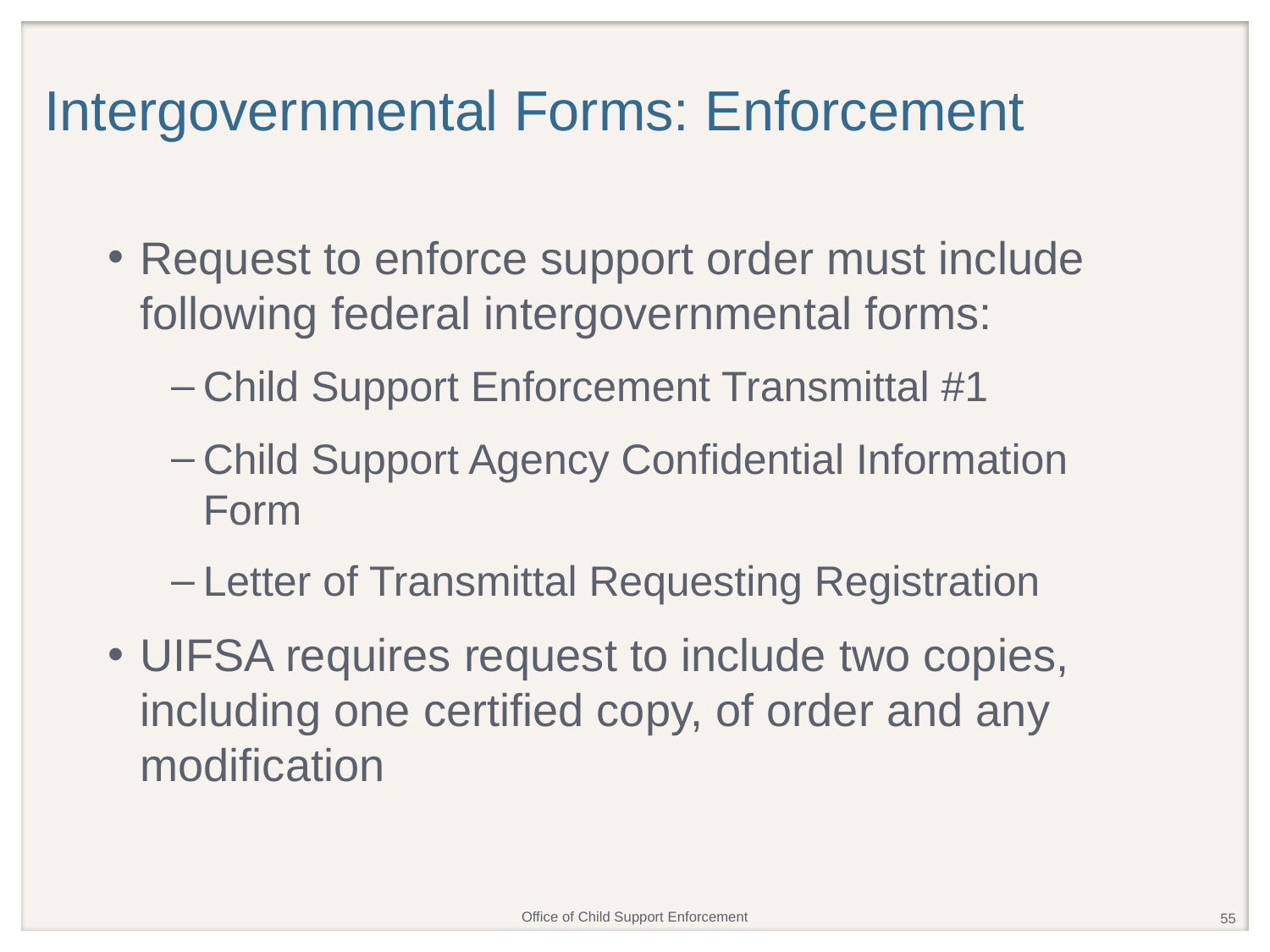

# Intergovernmental Forms: Enforcement
Request to enforce support order must include following federal intergovernmental forms:
Child Support Enforcement Transmittal #1
Child Support Agency Confidential Information Form
Letter of Transmittal Requesting Registration
UIFSA requires request to include two copies, including one certified copy, of order and any modification
55